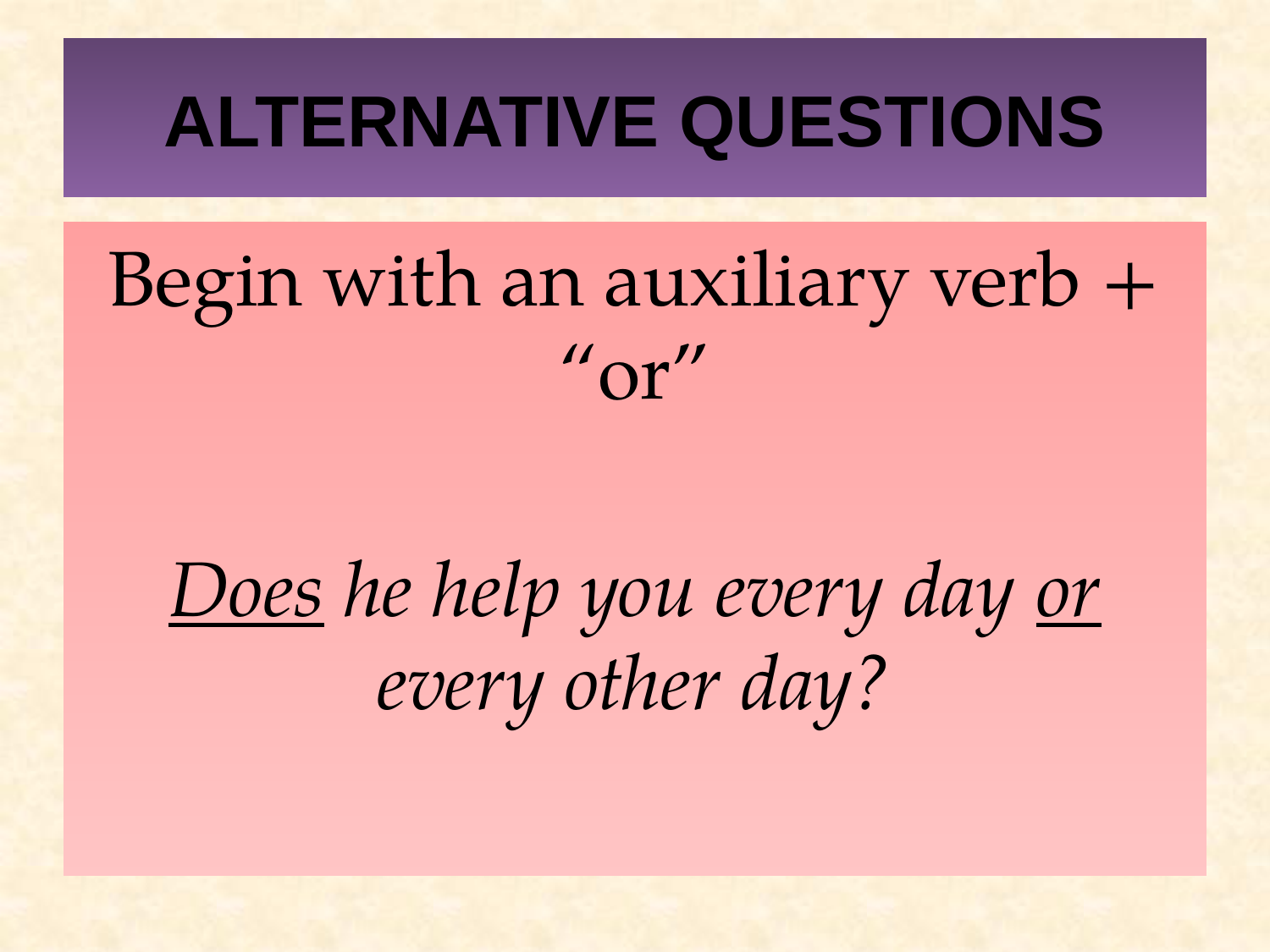

# ALTERNATIVE QUESTIONS
Begin with an auxiliary verb + “or”

Does he help you every day or every other day?